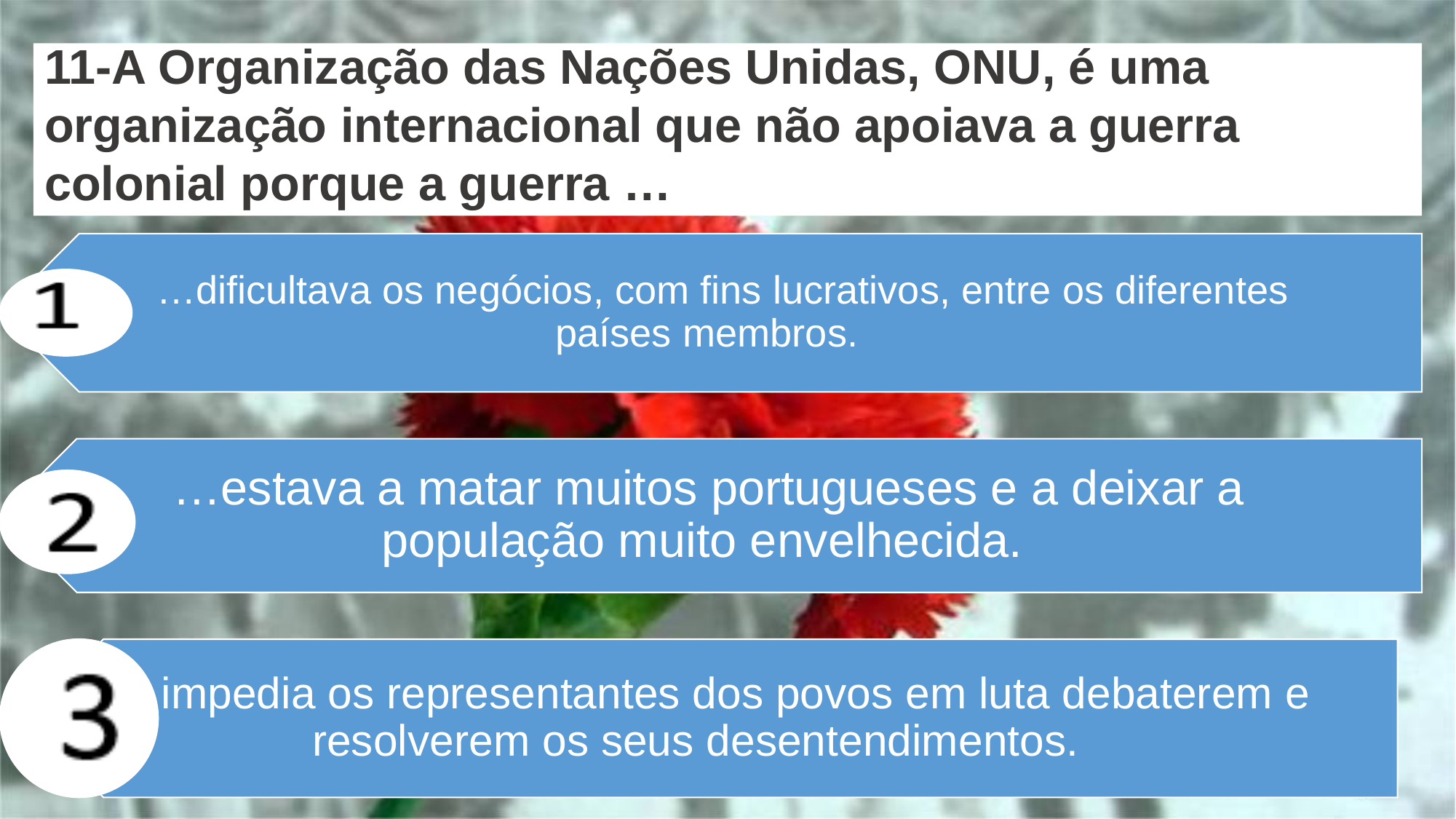

# 11-A Organização das Nações Unidas, ONU, é uma organização internacional que não apoiava a guerra colonial porque a guerra …
   …dificultava os negócios, com fins lucrativos, entre os diferentes países membros.
…estava a matar muitos portugueses e a deixar a população muito envelhecida.
 …impedia os representantes dos povos em luta debaterem e resolverem os seus desentendimentos.